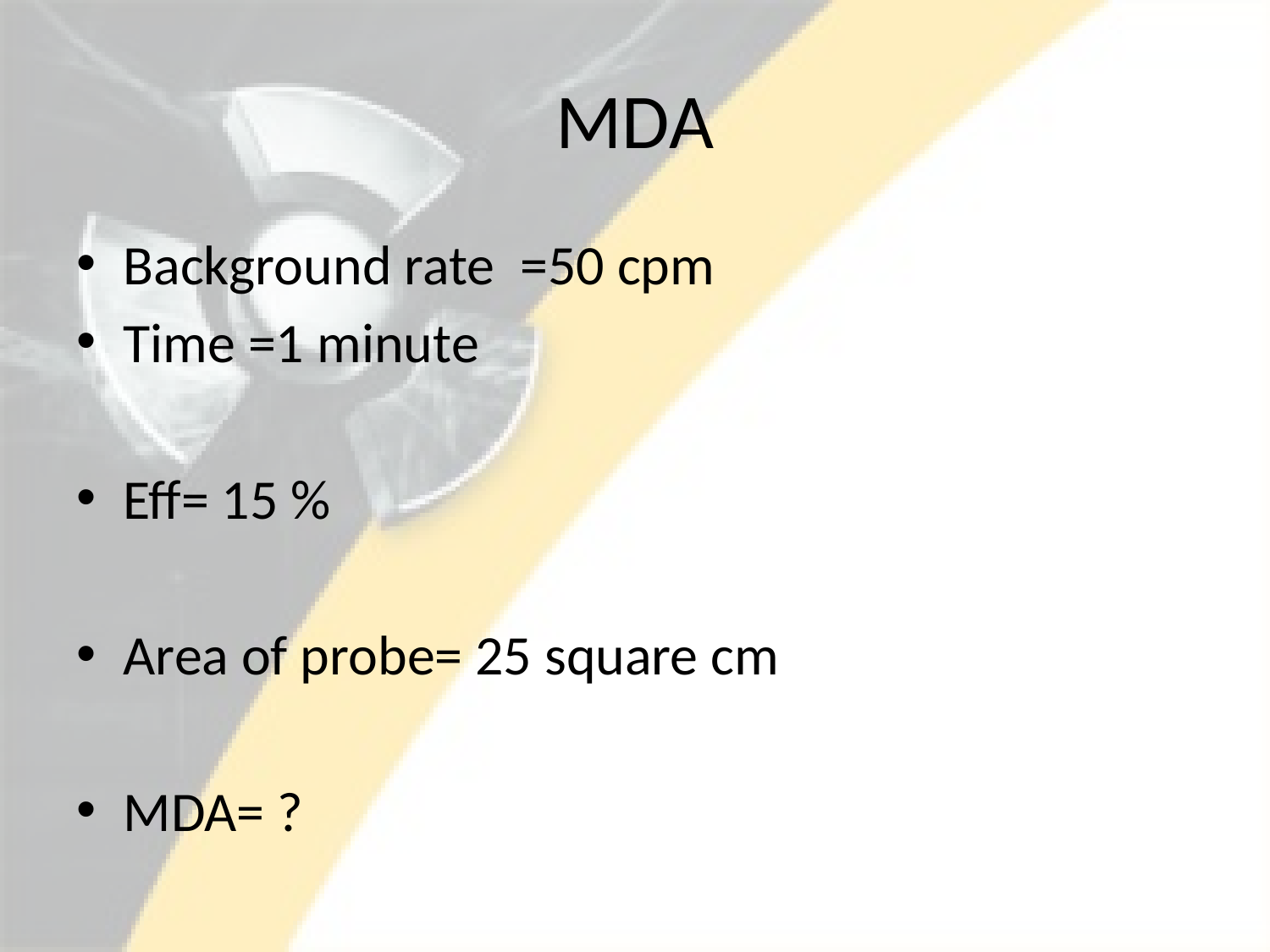

# MDA
Background rate  =50 cpm
Time =1 minute

Eff= 15 %

Area of probe= 25 square cm

MDA= ?